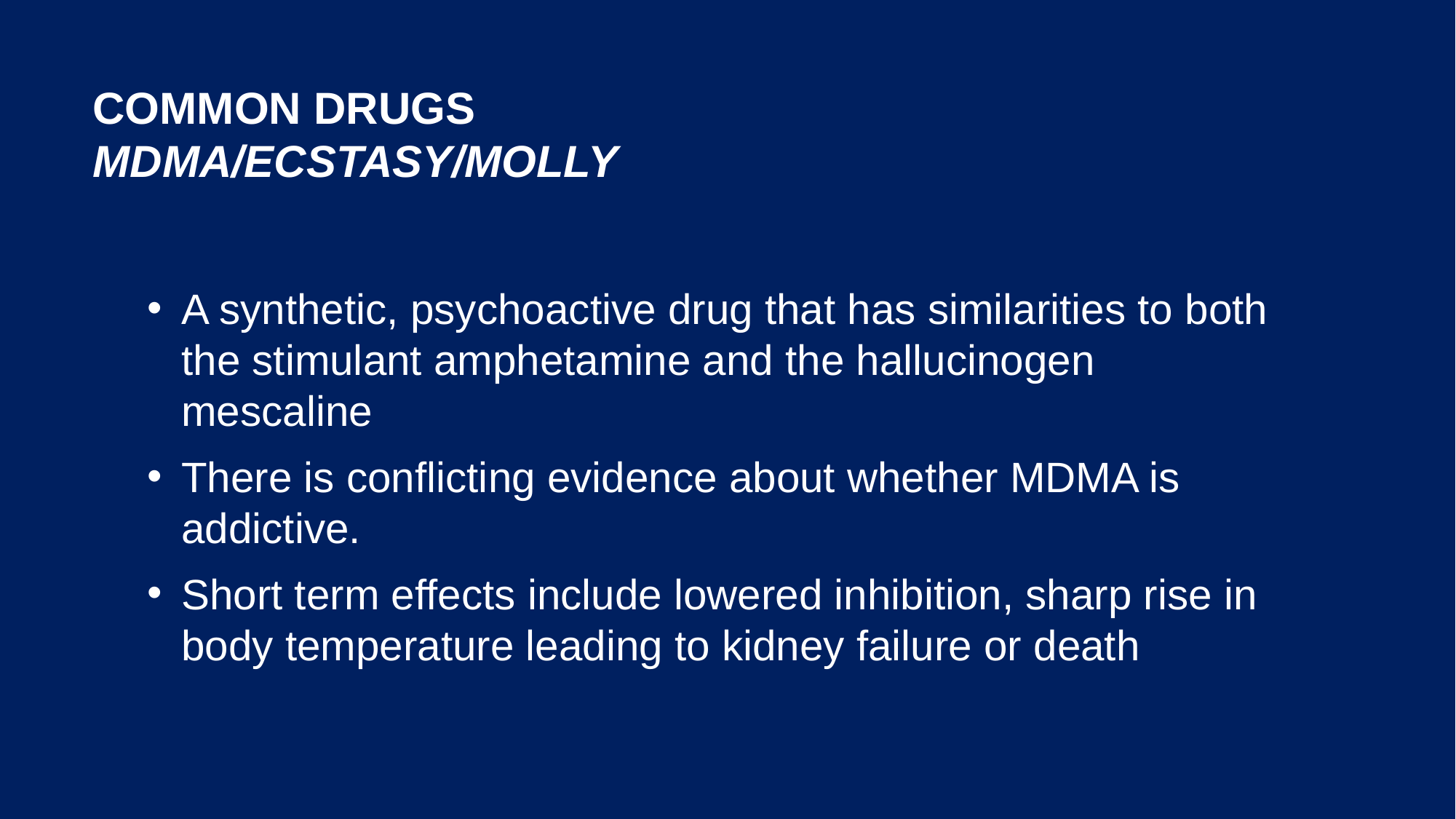

# Common Drugs MDMA/Ecstasy/Molly
A synthetic, psychoactive drug that has similarities to both the stimulant amphetamine and the hallucinogen mescaline
There is conflicting evidence about whether MDMA is addictive.
Short term effects include lowered inhibition, sharp rise in body temperature leading to kidney failure or death